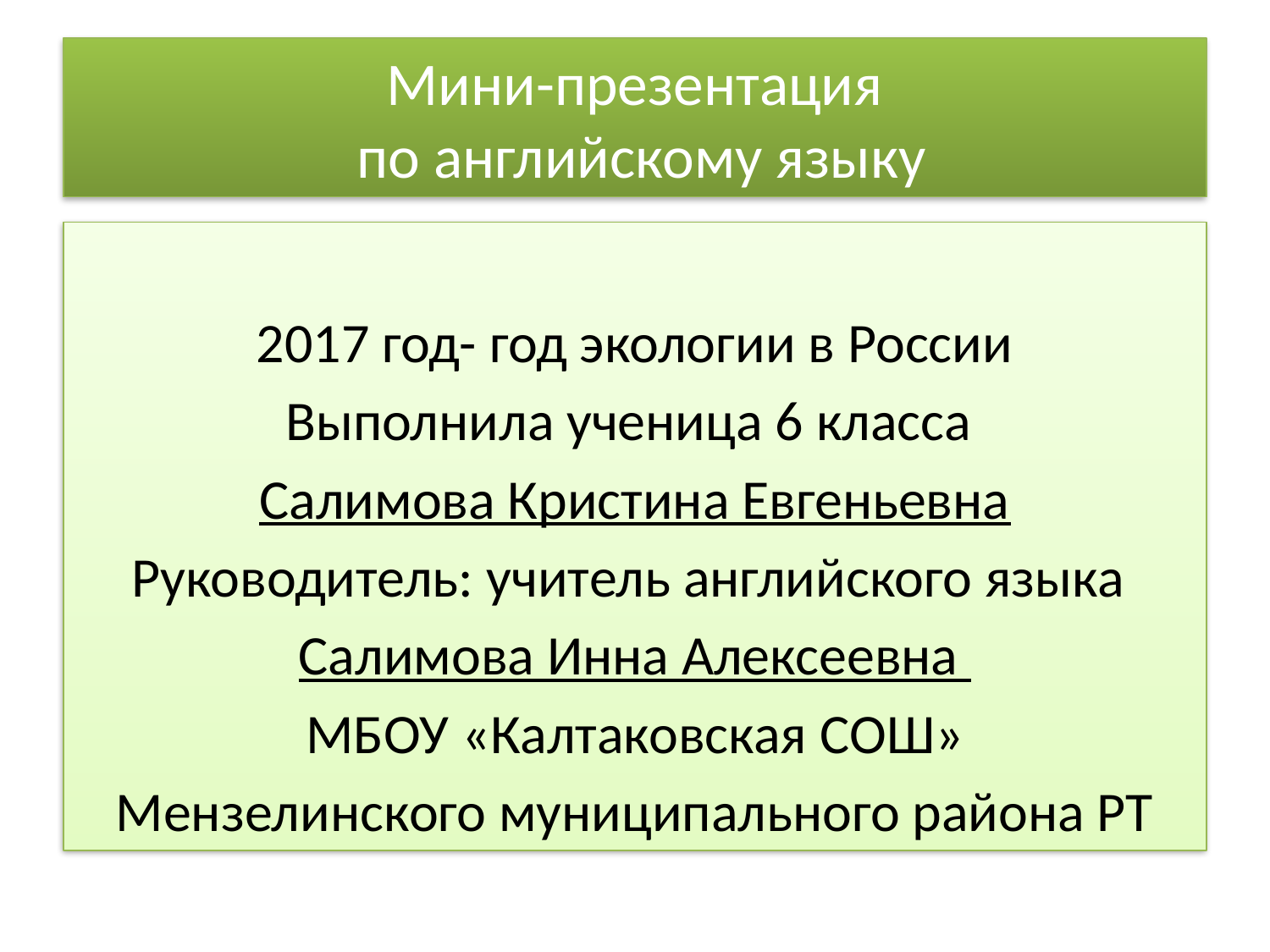

# Мини-презентация по английскому языку

2017 год- год экологии в России
Выполнила ученица 6 класса
Салимова Кристина Евгеньевна
Руководитель: учитель английского языка
Салимова Инна Алексеевна
МБОУ «Калтаковская СОШ»
Мензелинского муниципального района РТ